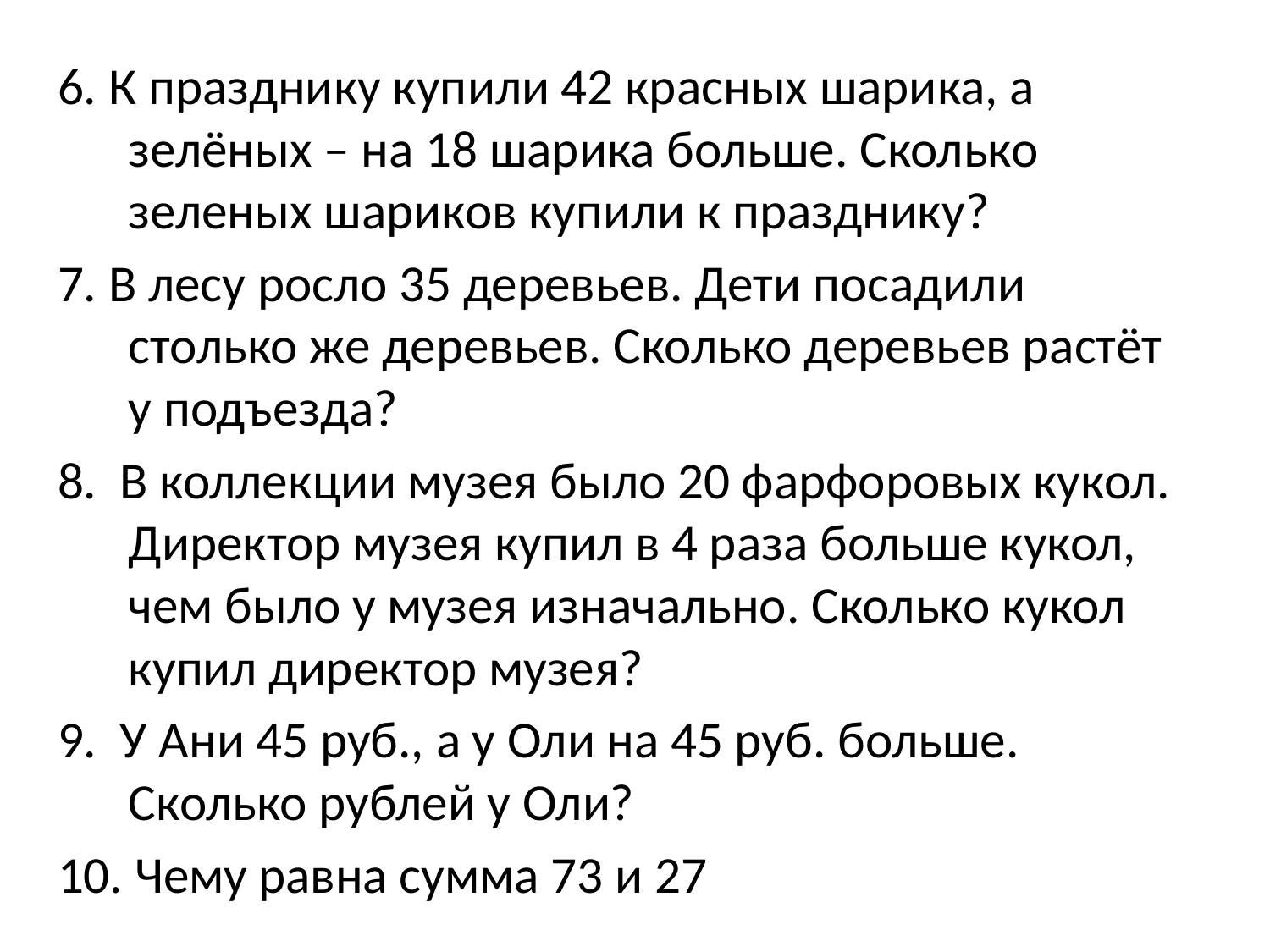

#
6. К празднику купили 42 красных шарика, а зелёных – на 18 шарика больше. Сколько зеленых шариков купили к празднику?
7. В лесу росло 35 деревьев. Дети посадили столько же деревьев. Сколько деревьев растёт у подъезда?
8.  В коллекции музея было 20 фарфоровых кукол. Директор музея купил в 4 раза больше кукол, чем было у музея изначально. Сколько кукол купил директор музея?
9.  У Ани 45 руб., а у Оли на 45 руб. больше. Сколько рублей у Оли?
10. Чему равна сумма 73 и 27